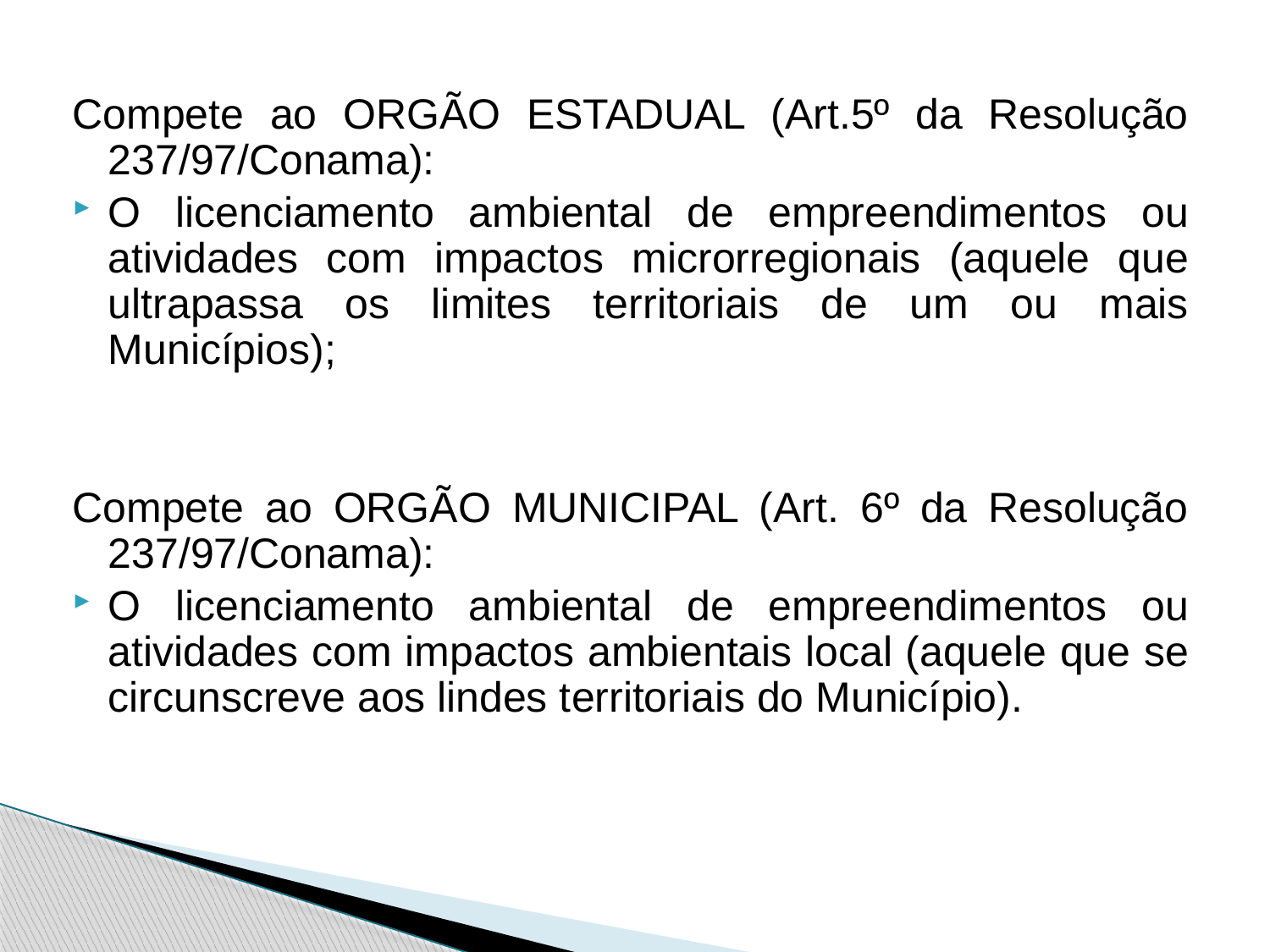

Compete ao ORGÃO ESTADUAL (Art.5º da Resolução 237/97/Conama):
O licenciamento ambiental de empreendimentos ou atividades com impactos microrregionais (aquele que ultrapassa os limites territoriais de um ou mais Municípios);

Compete ao ORGÃO MUNICIPAL (Art. 6º da Resolução 237/97/Conama):
O licenciamento ambiental de empreendimentos ou atividades com impactos ambientais local (aquele que se circunscreve aos lindes territoriais do Município).